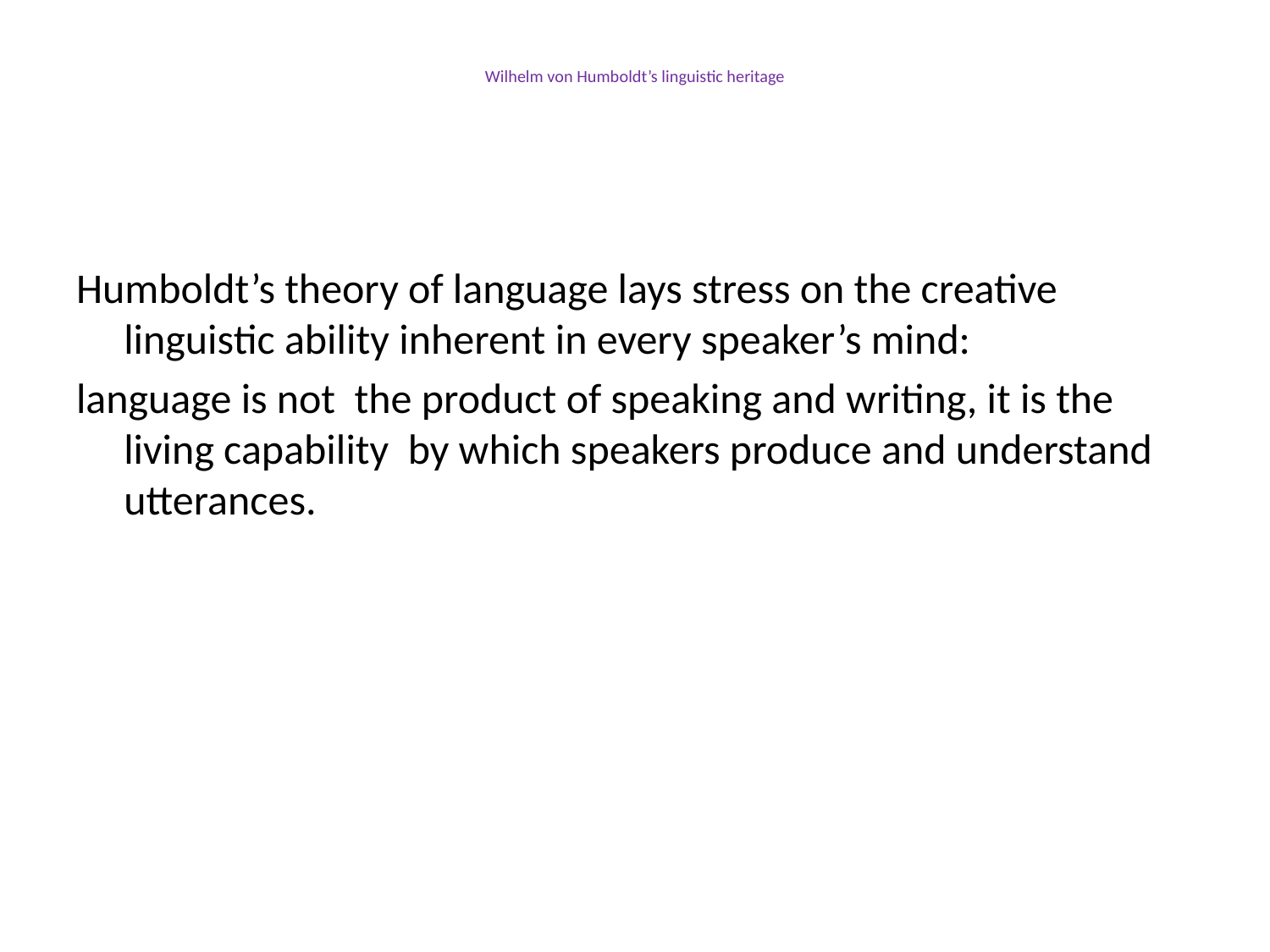

# Wilhelm von Humboldt’s linguistic heritage

Humboldt’s theory of language lays stress on the creative linguistic ability inherent in every speaker’s mind:
language is not  the product of speaking and writing, it is the living capability  by which speakers produce and understand utterances.